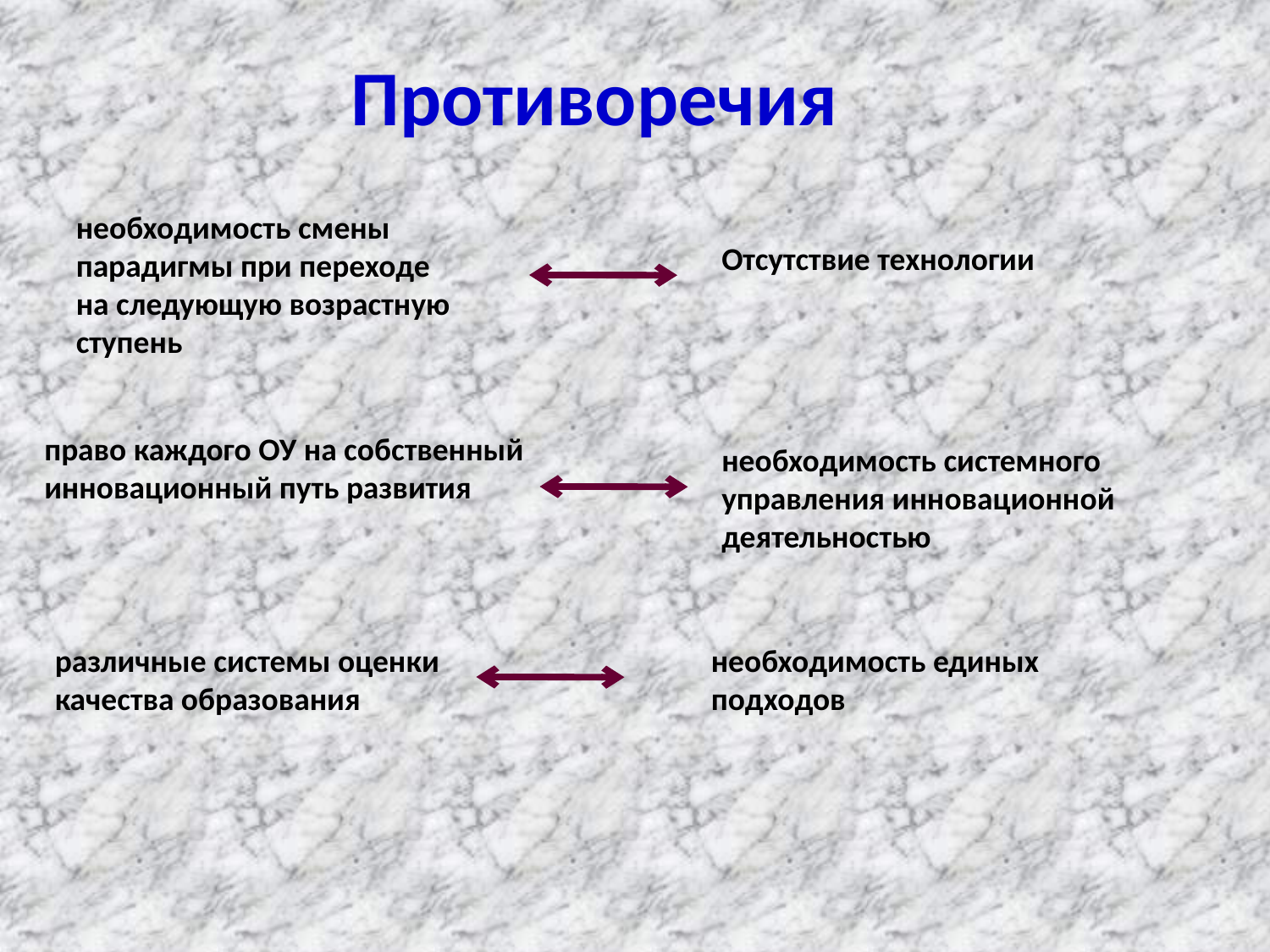

Противоречия
необходимость смены парадигмы при переходе на следующую возрастную ступень
Отсутствие технологии
право каждого ОУ на собственный инновационный путь развития
необходимость системного управления инновационной деятельностью
различные системы оценки качества образования
необходимость единых подходов